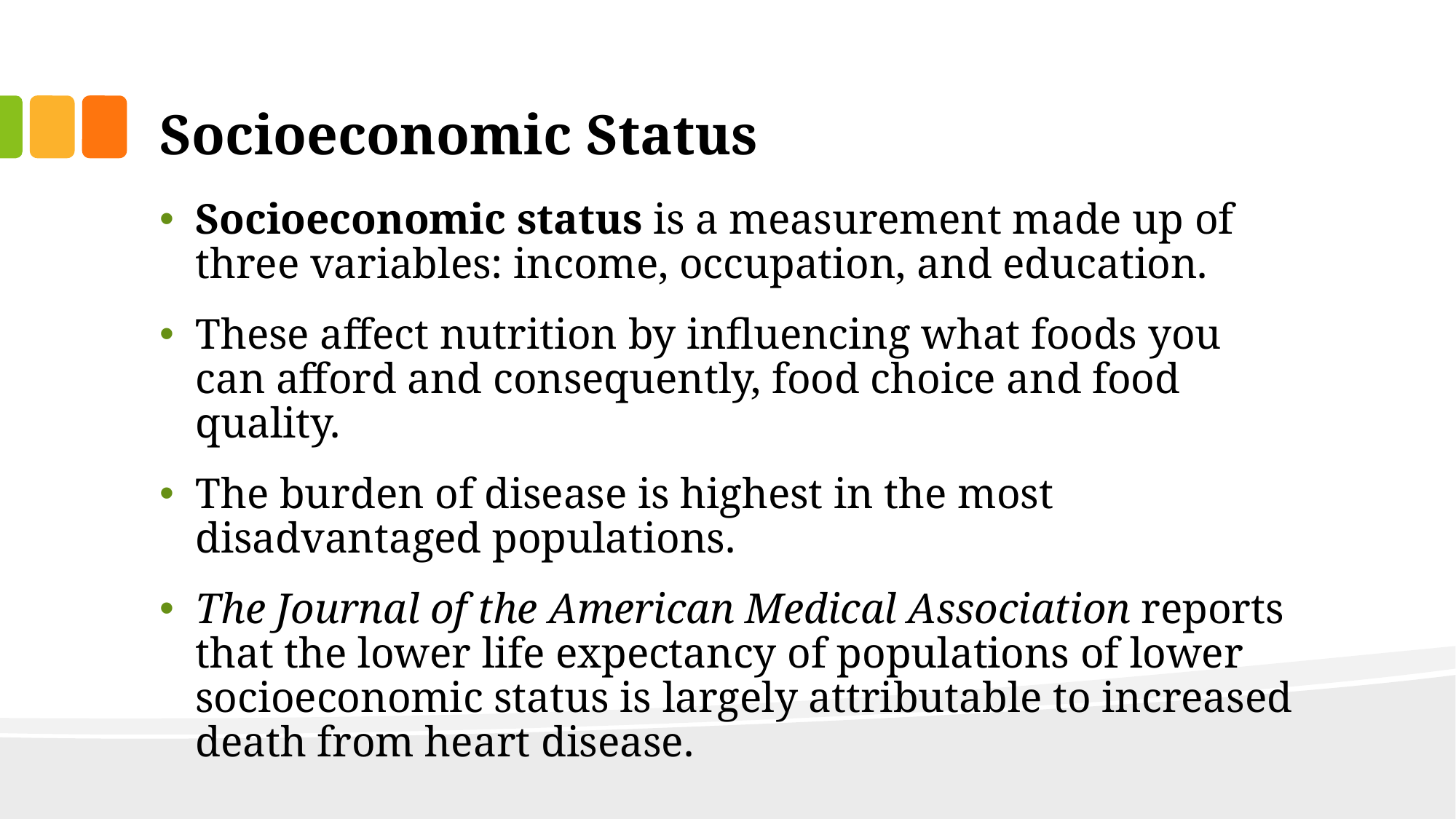

# Socioeconomic Status
Socioeconomic status is a measurement made up of three variables: income, occupation, and education.
These affect nutrition by influencing what foods you can afford and consequently, food choice and food quality.
The burden of disease is highest in the most disadvantaged populations.
The Journal of the American Medical Association reports that the lower life expectancy of populations of lower socioeconomic status is largely attributable to increased death from heart disease.